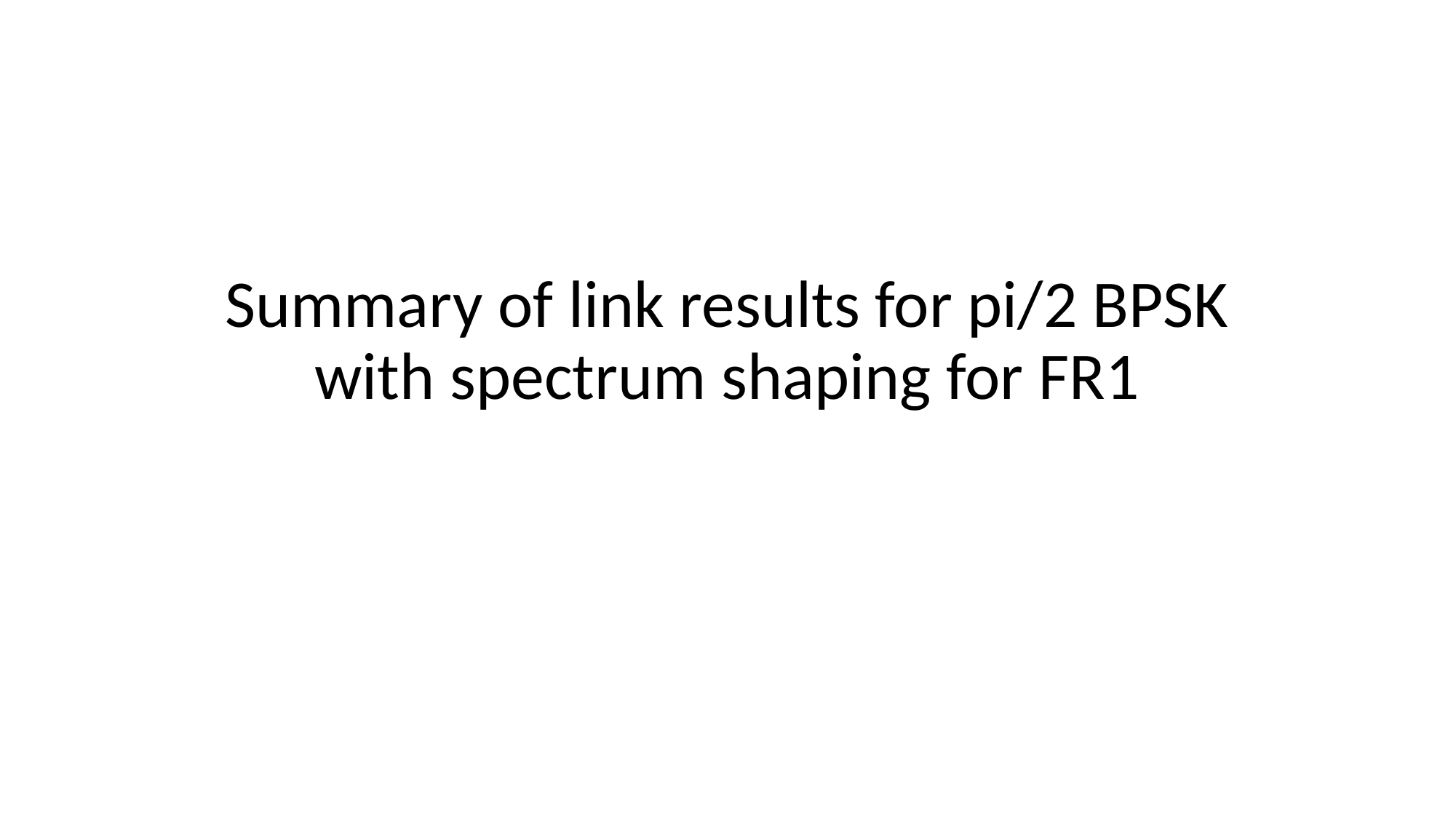

# Summary of link results for pi/2 BPSK with spectrum shaping for FR1